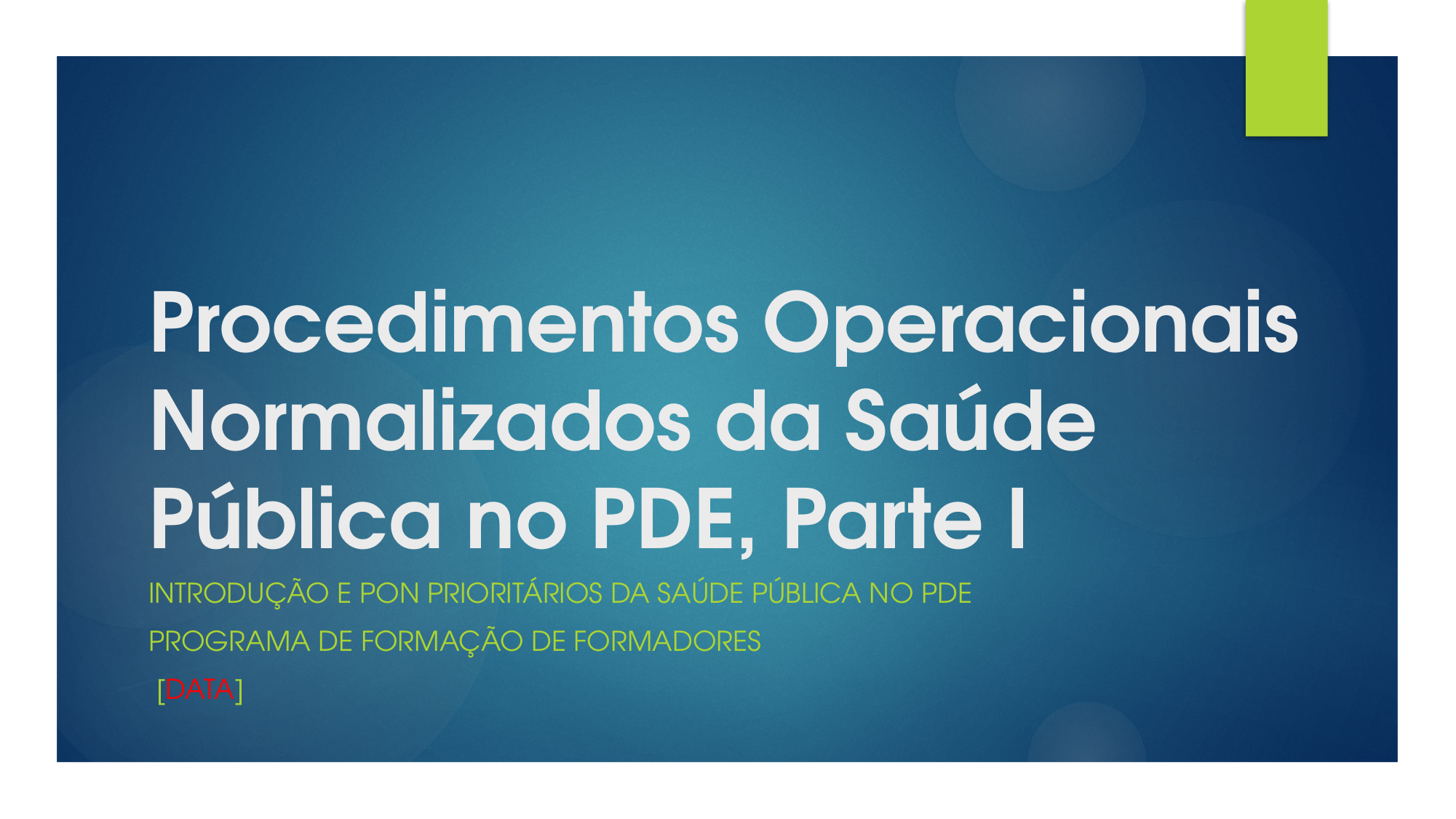

# Procedimentos Operacionais Normalizados da Saúde Pública no PDE, Parte I
INTRODUÇÃO E PON PRIORITÁRIOS DA SAÚDE PÚBLICA NO PDE
Programa de Formação de Formadores
 [DATA]